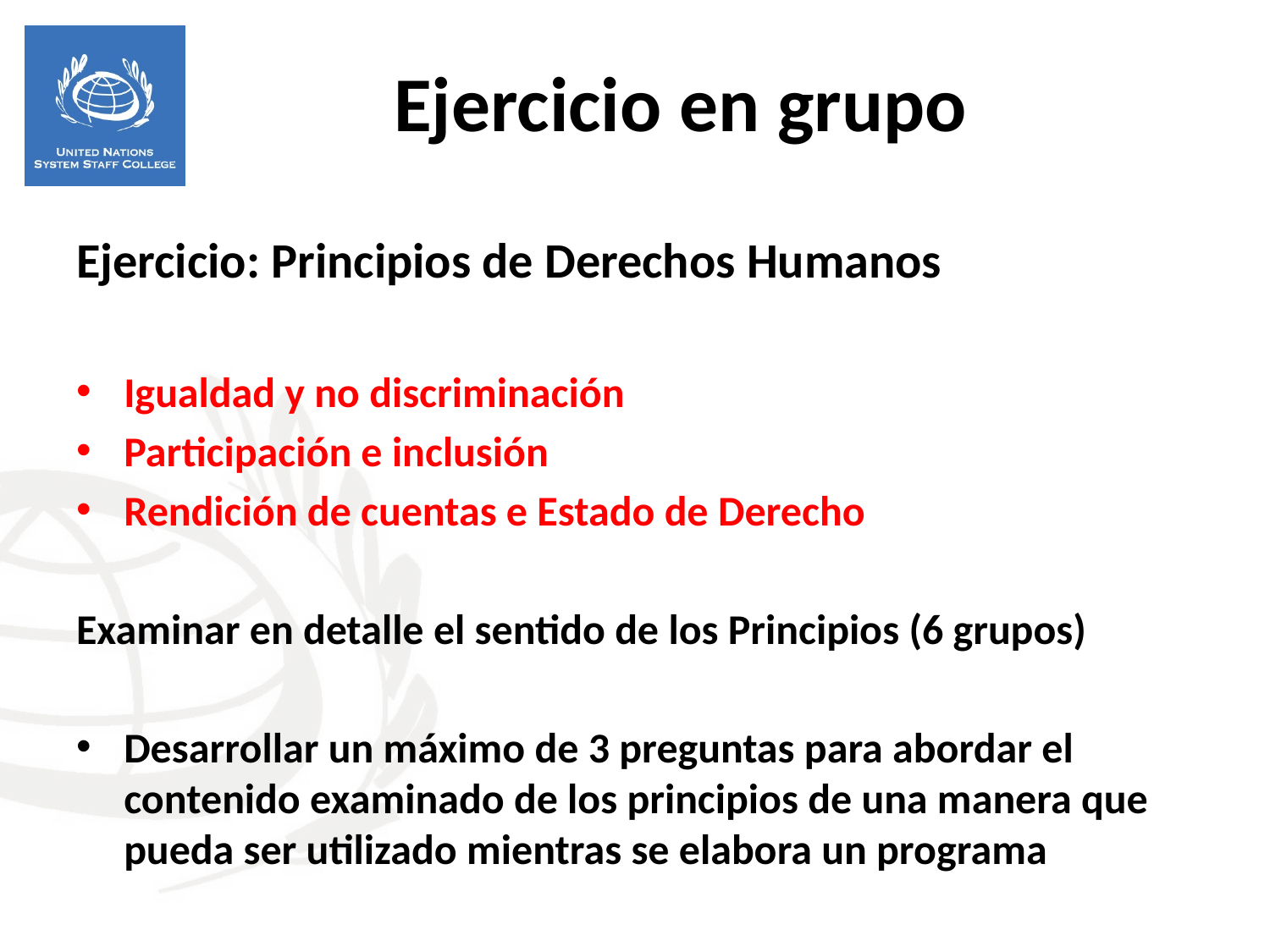

Ejercicio: Principios de Derechos Humanos

Igualdad y no discriminación
Participación e inclusión
Rendición de cuentas e Estado de Derecho

Examinar en detalle el sentido de los Principios (6 grupos)

Desarrollar un máximo de 3 preguntas para abordar el contenido examinado de los principios de una manera que pueda ser utilizado mientras se elabora un programa
Ejercicio en grupo